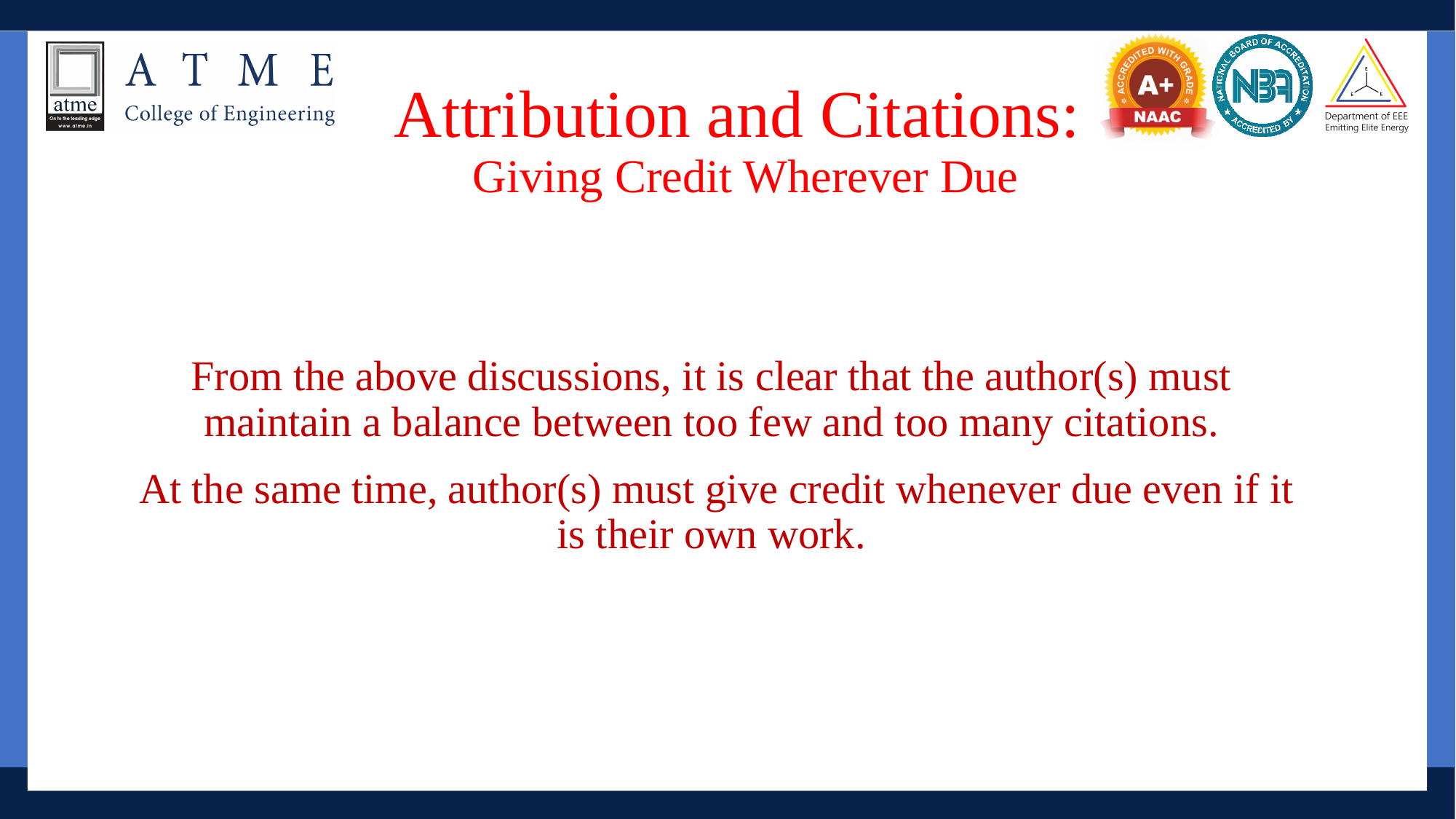

# Attribution and Citations: Giving Credit Wherever Due

From the above discussions, it is clear that the author(s) must maintain a balance between too few and too many citations.
 At the same time, author(s) must give credit whenever due even if it is their own work.